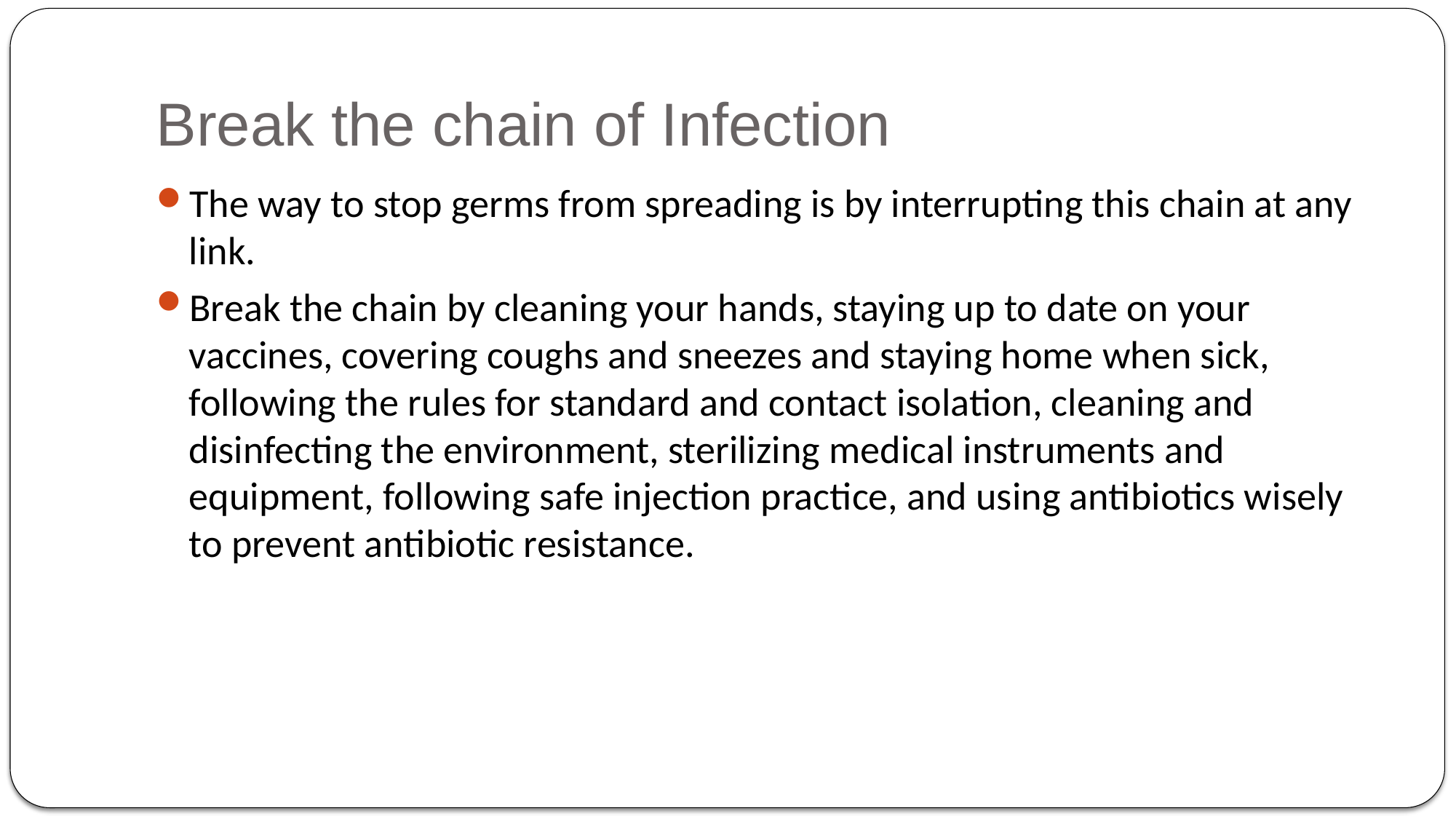

# Break the chain of Infection
The way to stop germs from spreading is by interrupting this chain at any link.
Break the chain by cleaning your hands, staying up to date on your vaccines, covering coughs and sneezes and staying home when sick, following the rules for standard and contact isolation, cleaning and disinfecting the environment, sterilizing medical instruments and equipment, following safe injection practice, and using antibiotics wisely to prevent antibiotic resistance.